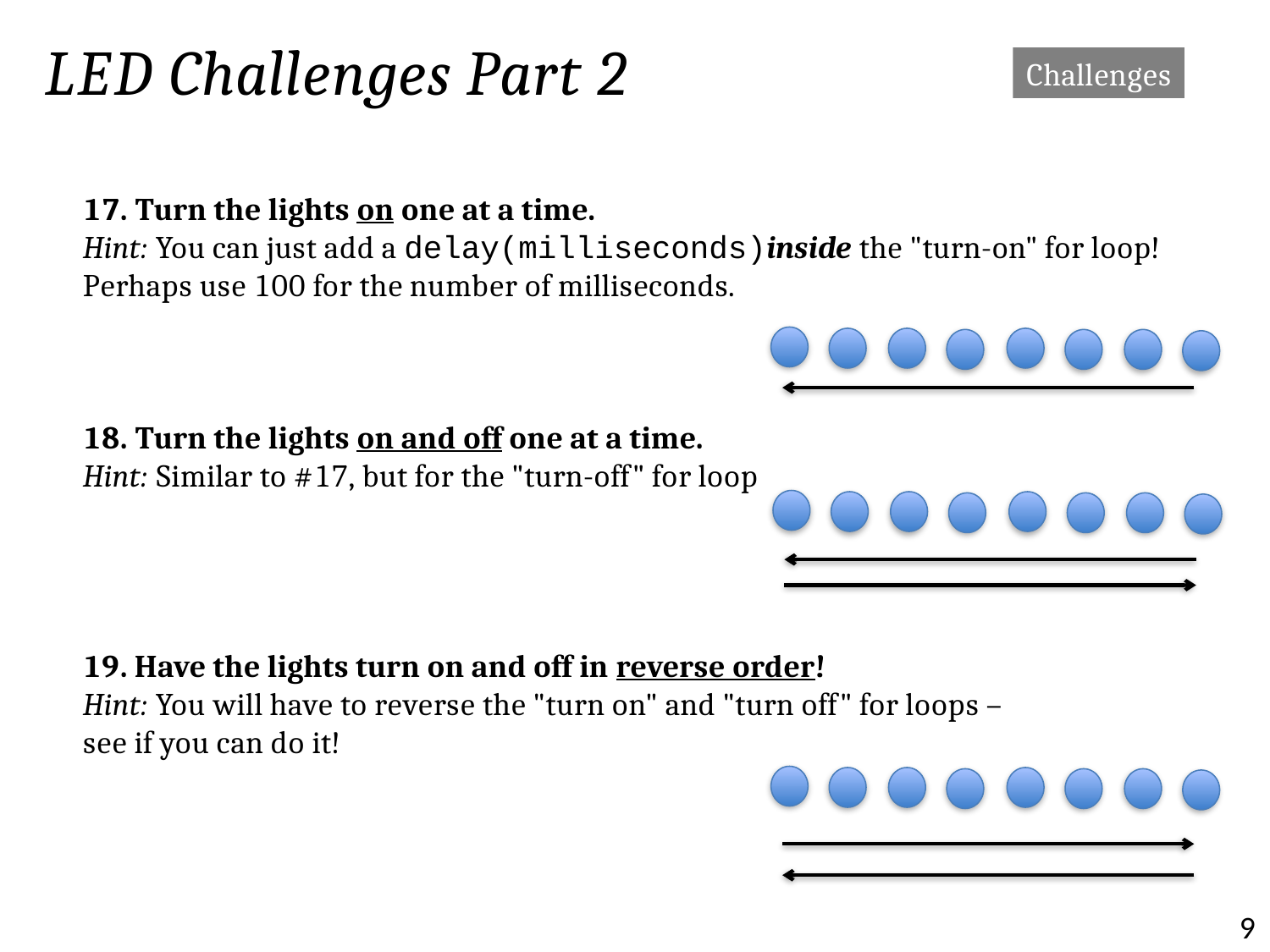

LED Challenges Part 2
Challenges
17. Turn the lights on one at a time.
Hint: You can just add a delay(milliseconds)inside the "turn-on" for loop! Perhaps use 100 for the number of milliseconds.

18. Turn the lights on and off one at a time.
Hint: Similar to #17, but for the "turn-off" for loop

19. Have the lights turn on and off in reverse order!
Hint: You will have to reverse the "turn on" and "turn off" for loops –
see if you can do it!

9